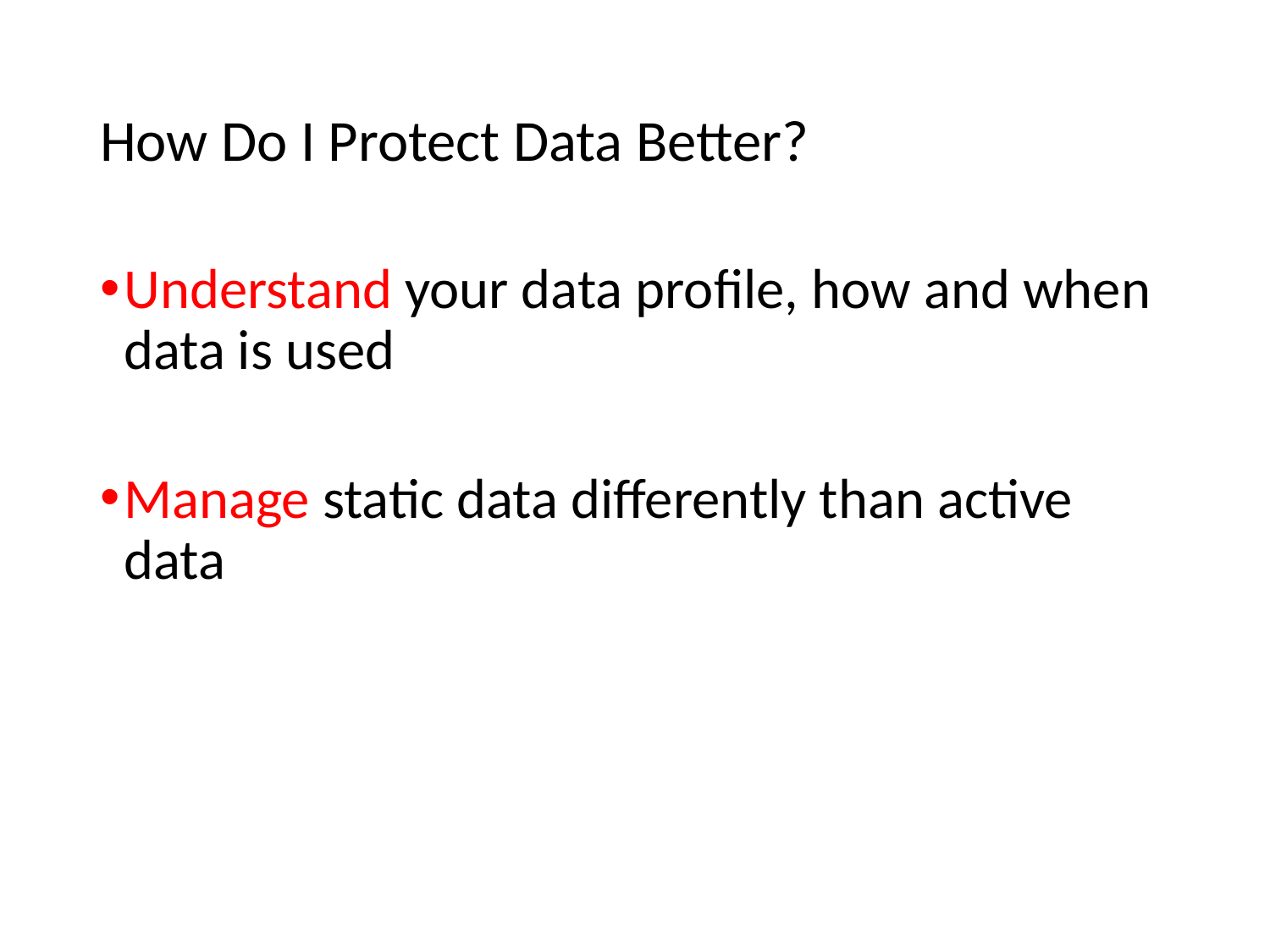

# How Do I Protect Data Better?
Understand your data profile, how and when data is used

Manage static data differently than active data